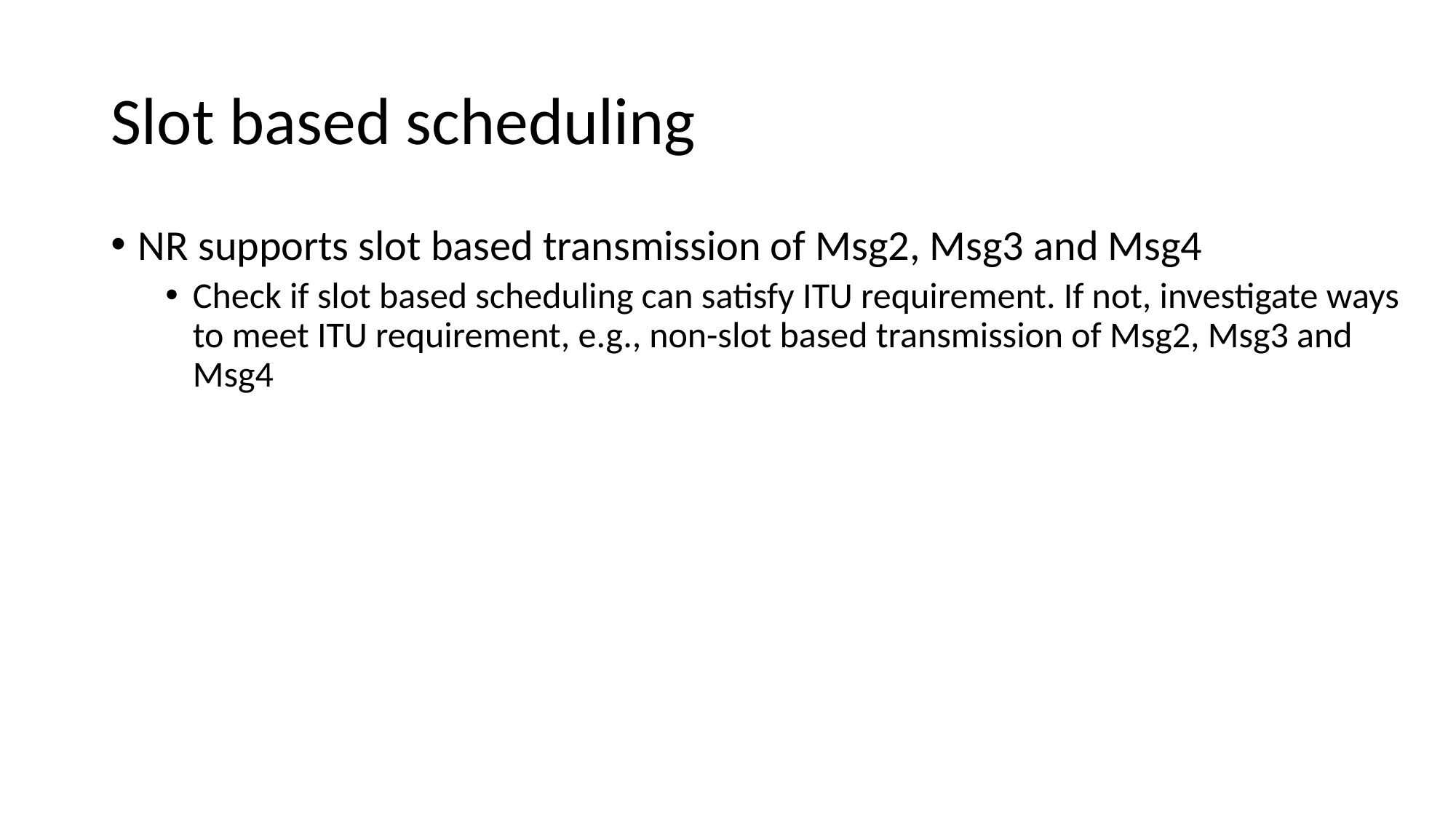

# Slot based scheduling
NR supports slot based transmission of Msg2, Msg3 and Msg4
Check if slot based scheduling can satisfy ITU requirement. If not, investigate ways to meet ITU requirement, e.g., non-slot based transmission of Msg2, Msg3 and Msg4